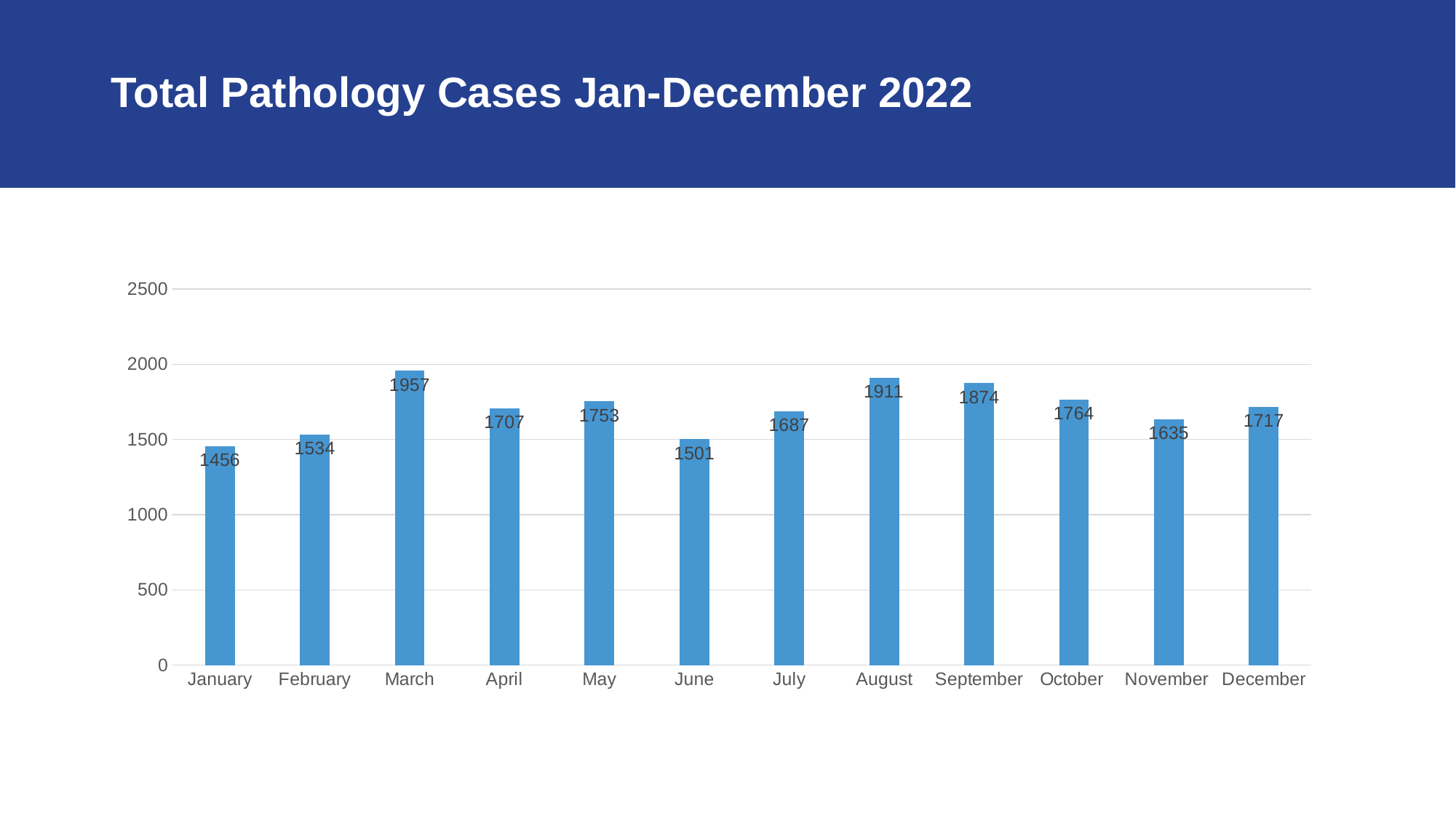

# Total Pathology Cases Jan-December 2022

### Chart

| Category | Column1 |
|---|---|
| January | 1456.0 |
| February | 1534.0 |
| March | 1957.0 |
| April | 1707.0 |
| May | 1753.0 |
| June | 1501.0 |
| July | 1687.0 |
| August | 1911.0 |
| September | 1874.0 |
| October  | 1764.0 |
| November  | 1635.0 |
| December | 1717.0 |